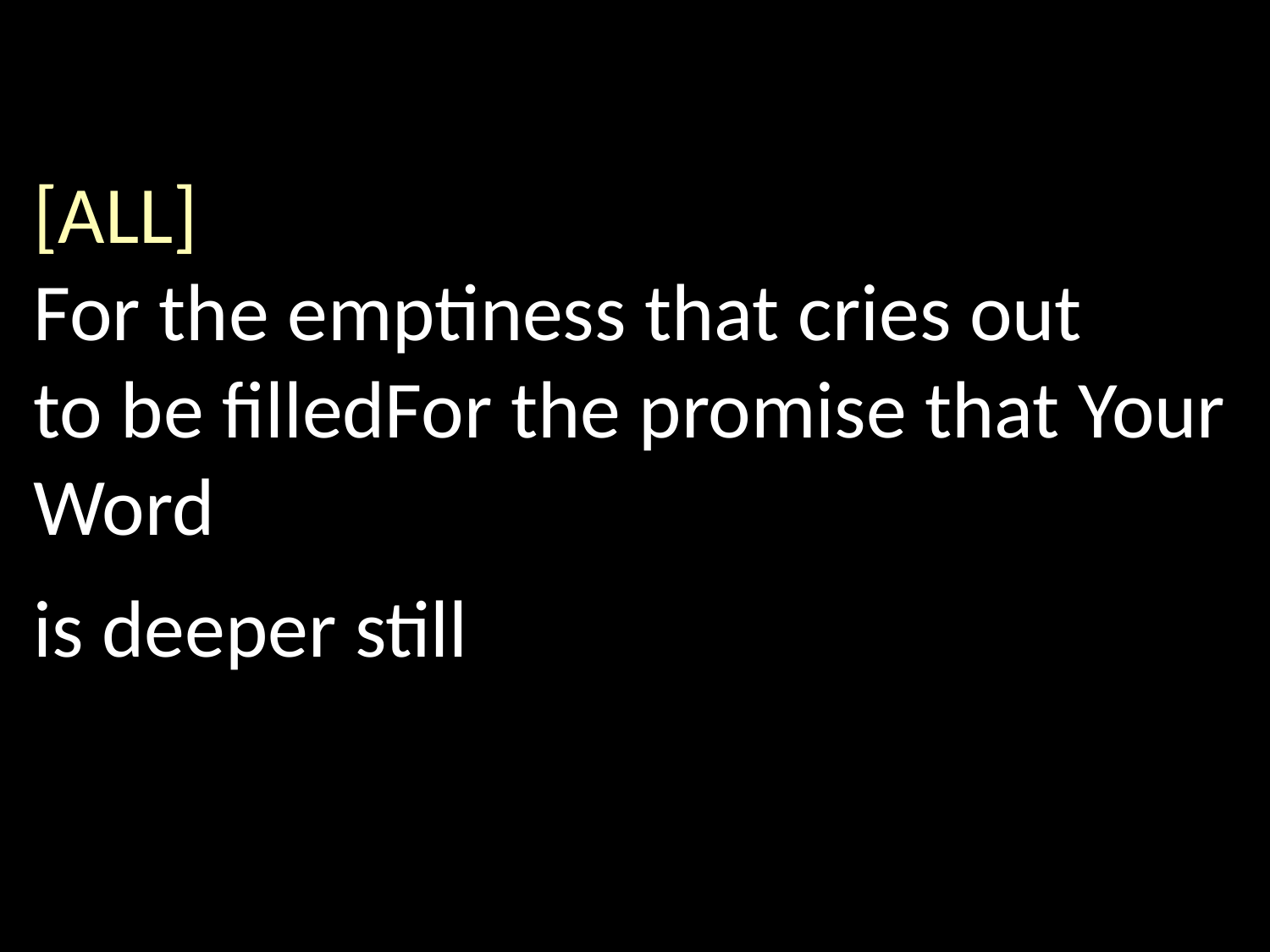

[ALL]
For the emptiness that cries out
to be filled For the promise that Your Word
is deeper still